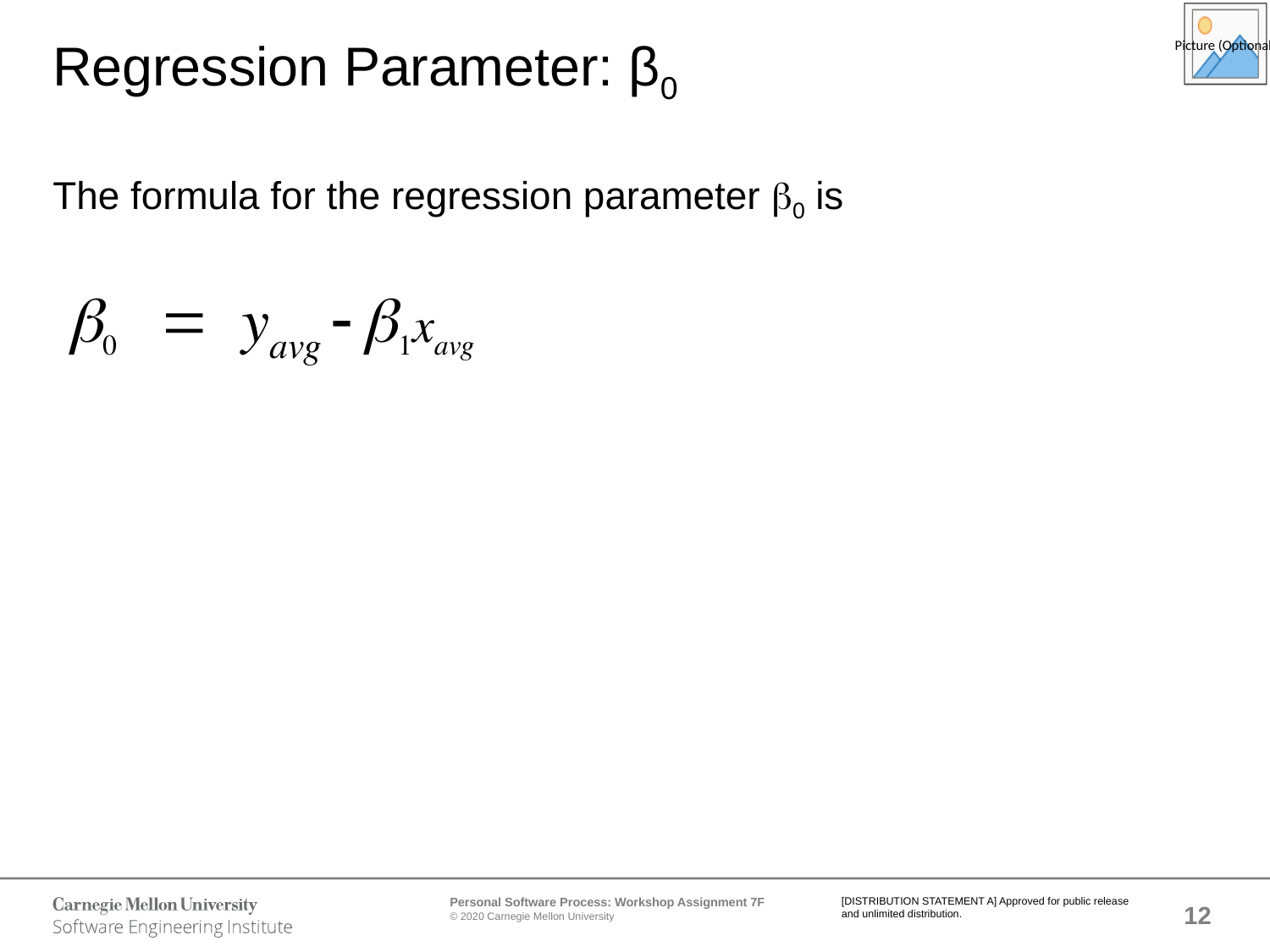

# Regression Parameter: β0
The formula for the regression parameter β0 is

β0   = yavg − β1xavg